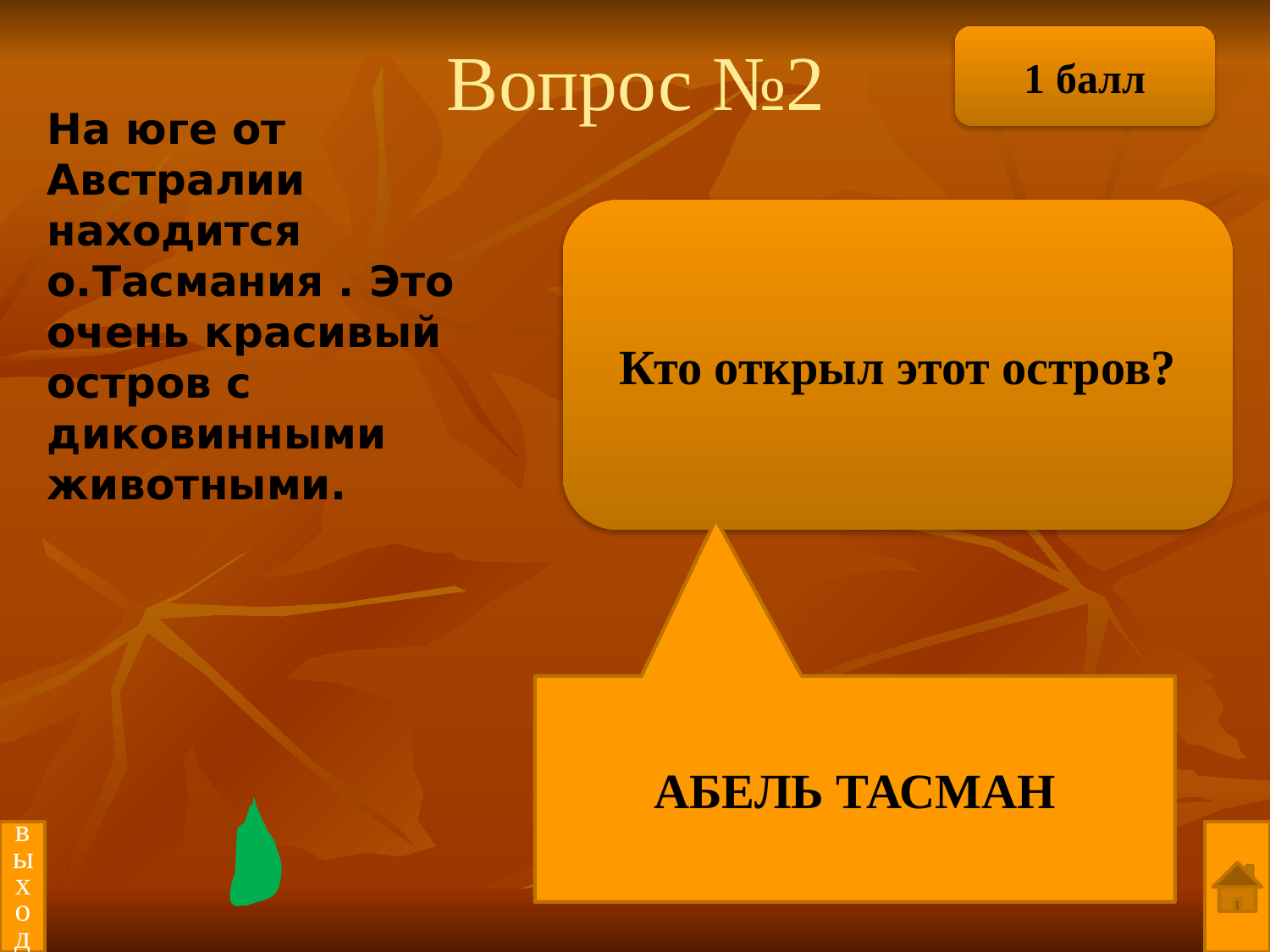

# Вопрос №2
1 балл
На юге от Австралии находится о.Тасмания . Это очень красивый остров с диковинными животными.
Кто открыл этот остров?
АБЕЛЬ ТАСМАН

выход